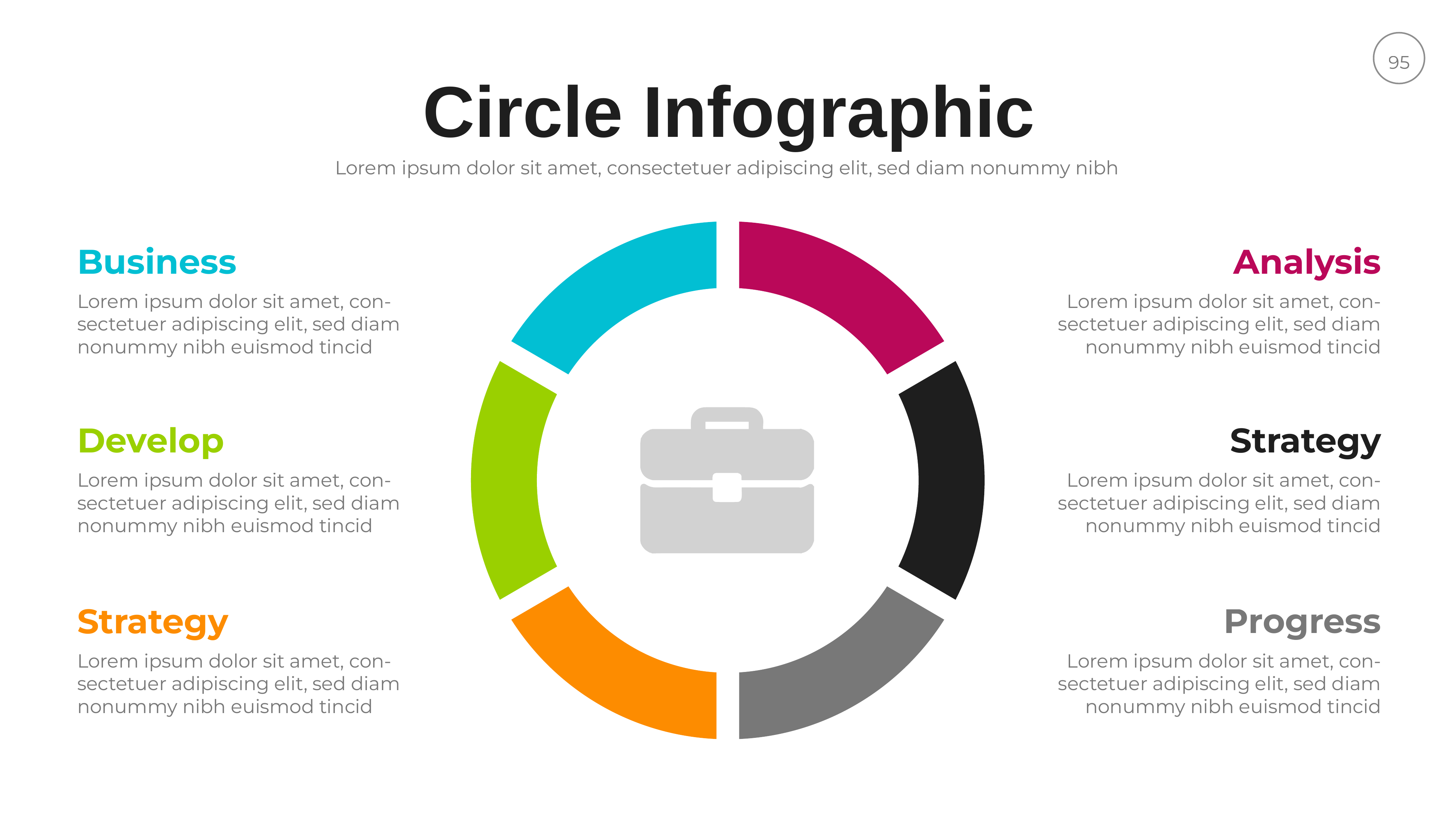

Circle Infographic
Lorem ipsum dolor sit amet, consectetuer adipiscing elit, sed diam nonummy nibh

Business
Analysis
Lorem ipsum dolor sit amet, con-sectetuer adipiscing elit, sed diam nonummy nibh euismod tincid
Lorem ipsum dolor sit amet, con-sectetuer adipiscing elit, sed diam nonummy nibh euismod tincid

Develop
Strategy
Lorem ipsum dolor sit amet, con-sectetuer adipiscing elit, sed diam nonummy nibh euismod tincid
Lorem ipsum dolor sit amet, con-sectetuer adipiscing elit, sed diam nonummy nibh euismod tincid

Strategy
Progress
Lorem ipsum dolor sit amet, con-sectetuer adipiscing elit, sed diam nonummy nibh euismod tincid
Lorem ipsum dolor sit amet, con-sectetuer adipiscing elit, sed diam nonummy nibh euismod tincid